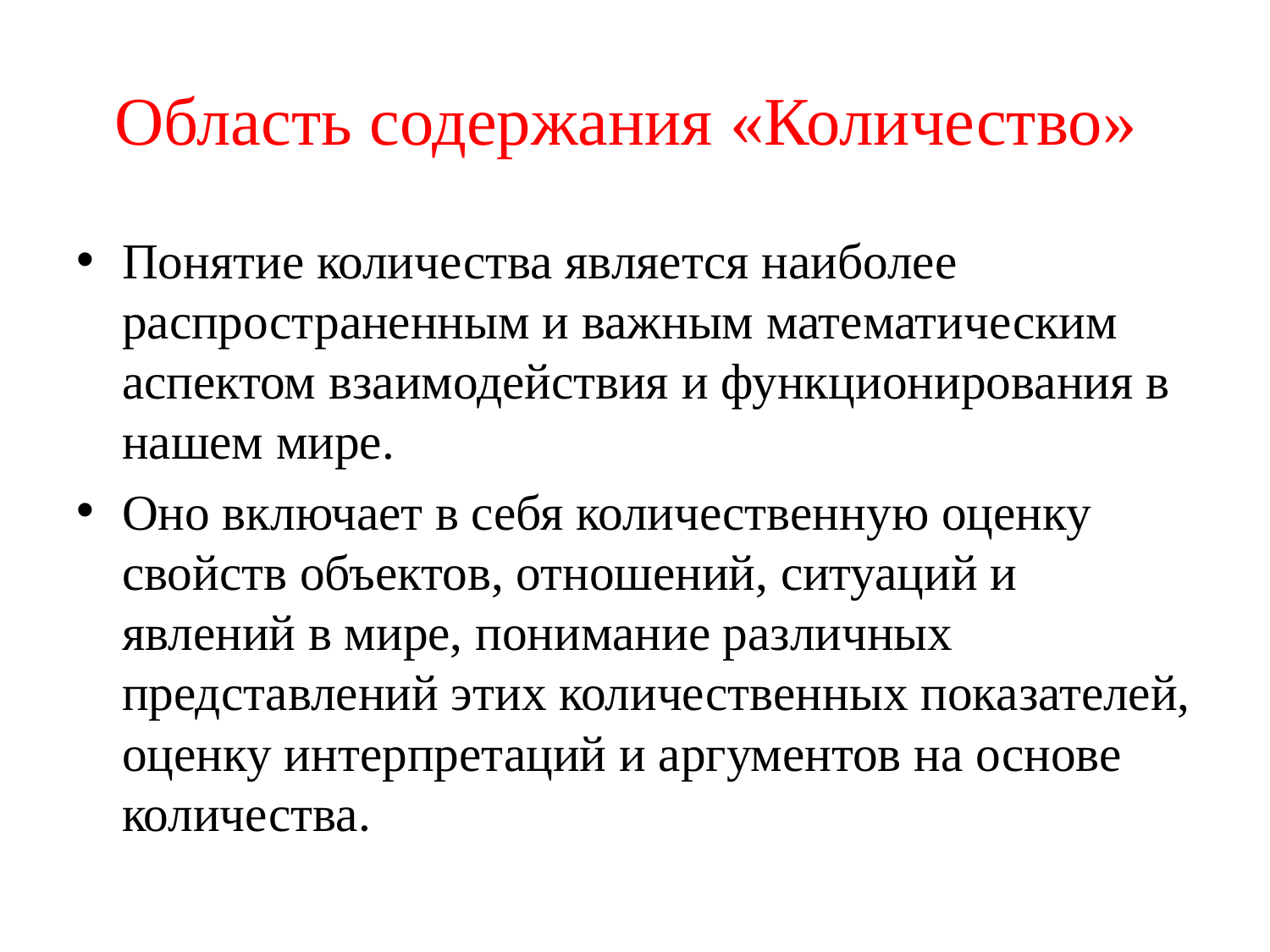

# Область содержания «Количество»
Понятие количества является наиболее распространенным и важным математическим аспектом взаимодействия и функционирования в нашем мире.
Оно включает в себя количественную оценку свойств объектов, отношений, ситуаций и явлений в мире, понимание различных представлений этих количественных показателей, оценку интерпретаций и аргументов на основе количества.